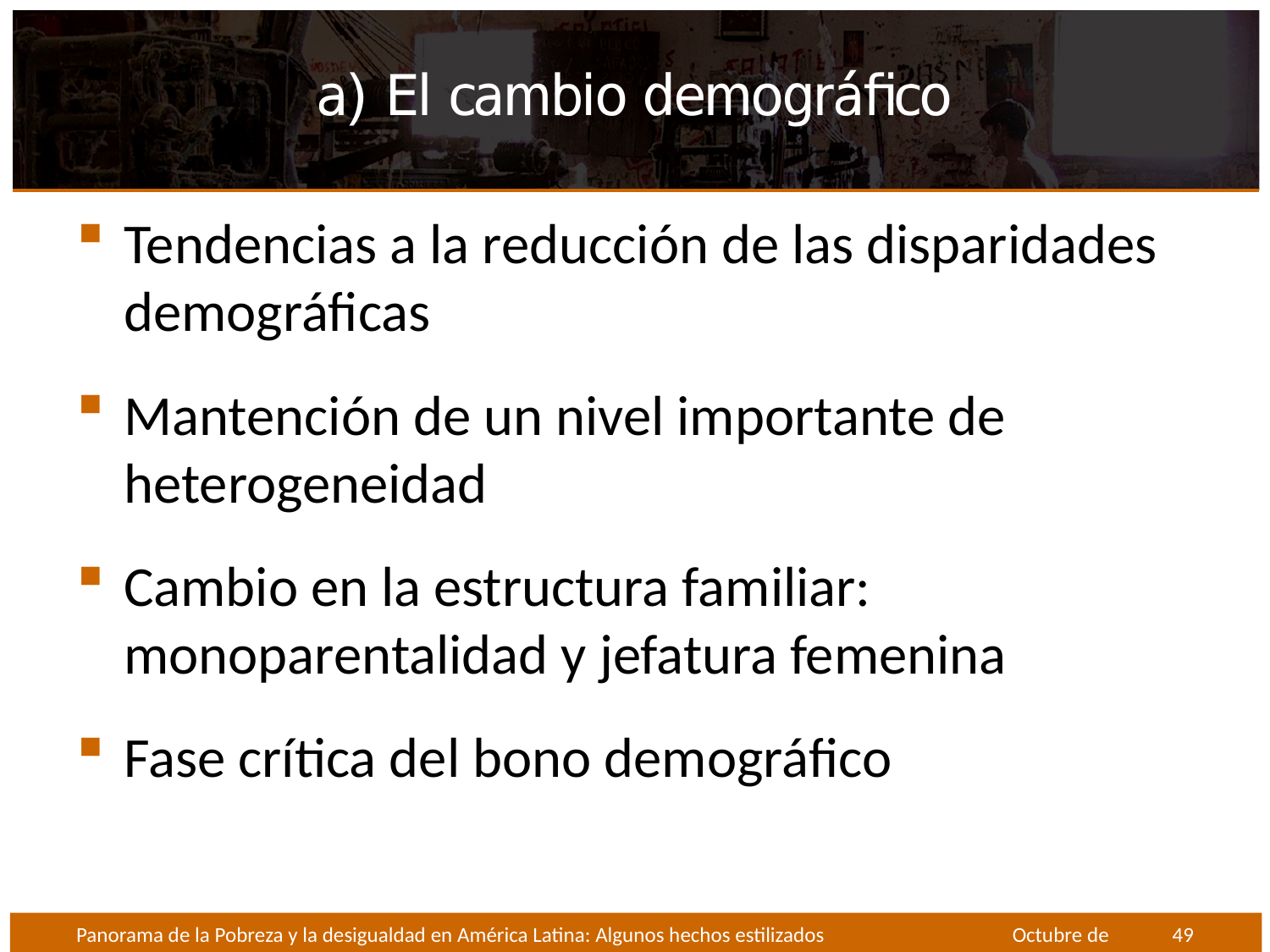

# a) El cambio demográfico
Tendencias a la reducción de las disparidades demográficas
Mantención de un nivel importante de heterogeneidad
Cambio en la estructura familiar: monoparentalidad y jefatura femenina
Fase crítica del bono demográfico
Panorama de la Pobreza y la desigualdad en América Latina: Algunos hechos estilizados
Octubre de 2012
49